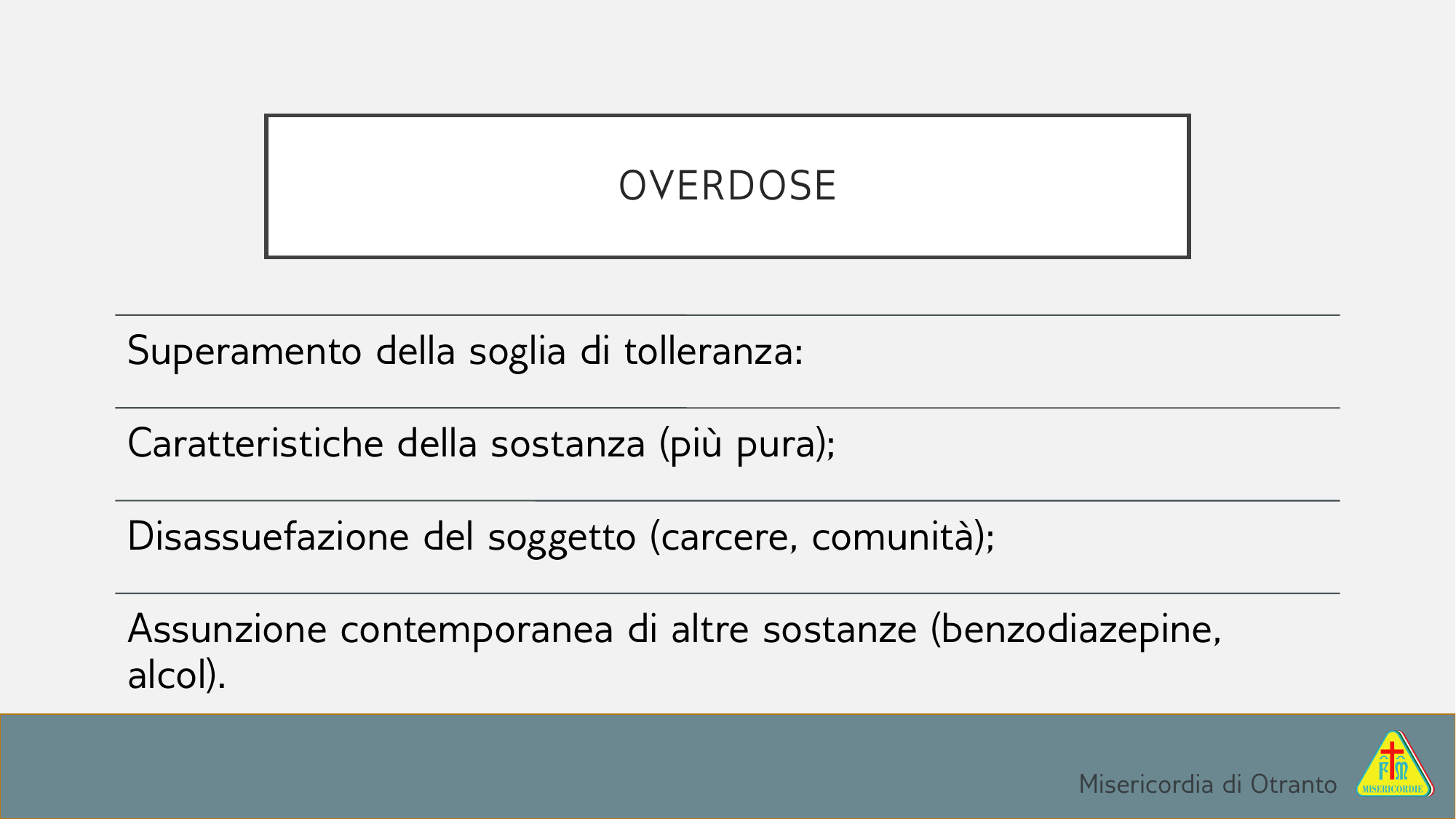

# Overdose
Superamento della soglia di tolleranza:
Caratteristiche della sostanza (più pura);
Disassuefazione del soggetto (carcere, comunità);
Assunzione contemporanea di altre sostanze (benzodiazepine, alcol).